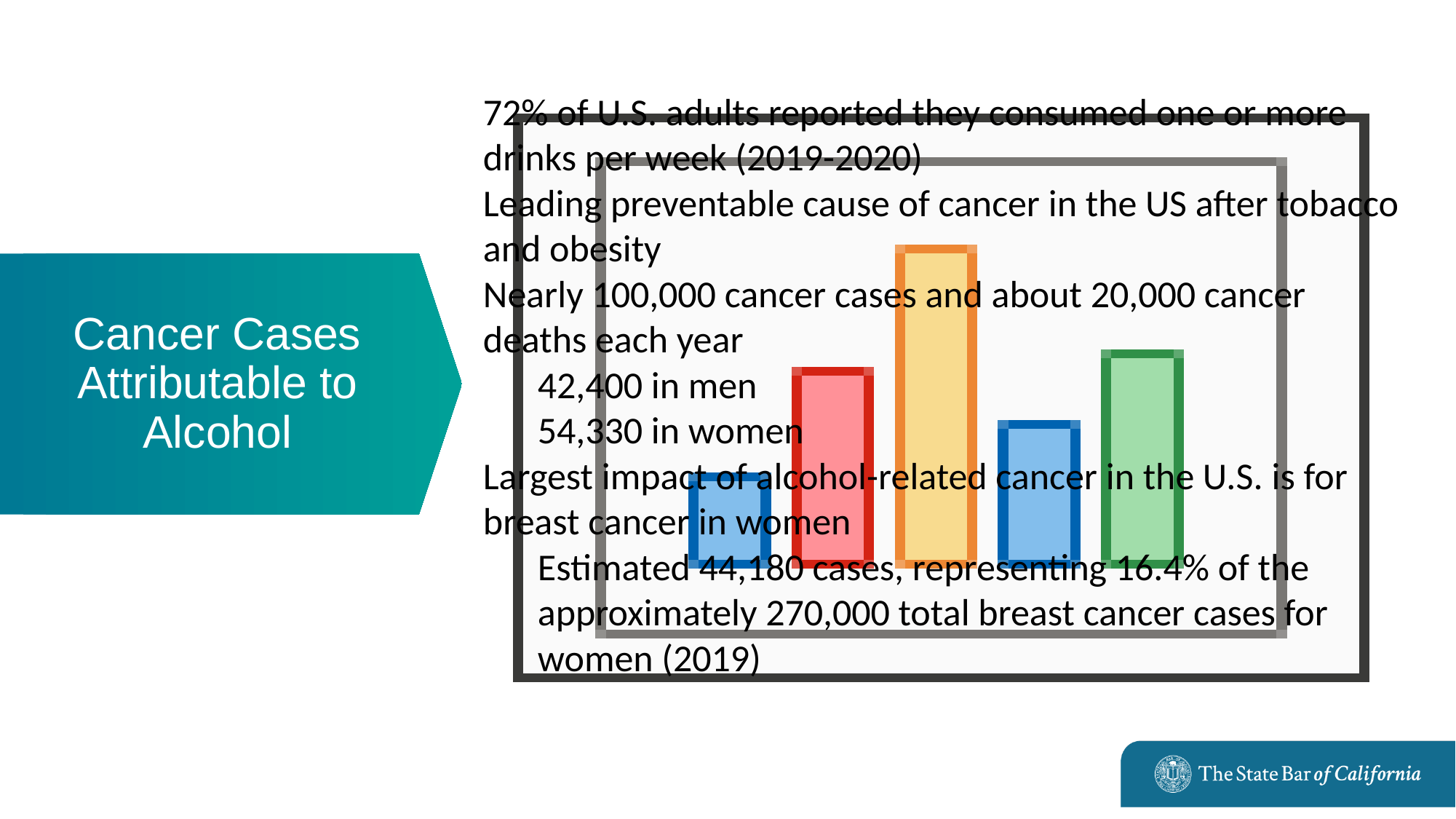

72% of U.S. adults reported they consumed one or more drinks per week (2019-2020)
Leading preventable cause of cancer in the US after tobacco and obesity
Nearly 100,000 cancer cases and about 20,000 cancer deaths each year
42,400 in men
54,330 in women
Largest impact of alcohol-related cancer in the U.S. is for breast cancer in women
Estimated 44,180 cases, representing 16.4% of the approximately 270,000 total breast cancer cases for women (2019)

# Cancer Cases Attributable to Alcohol